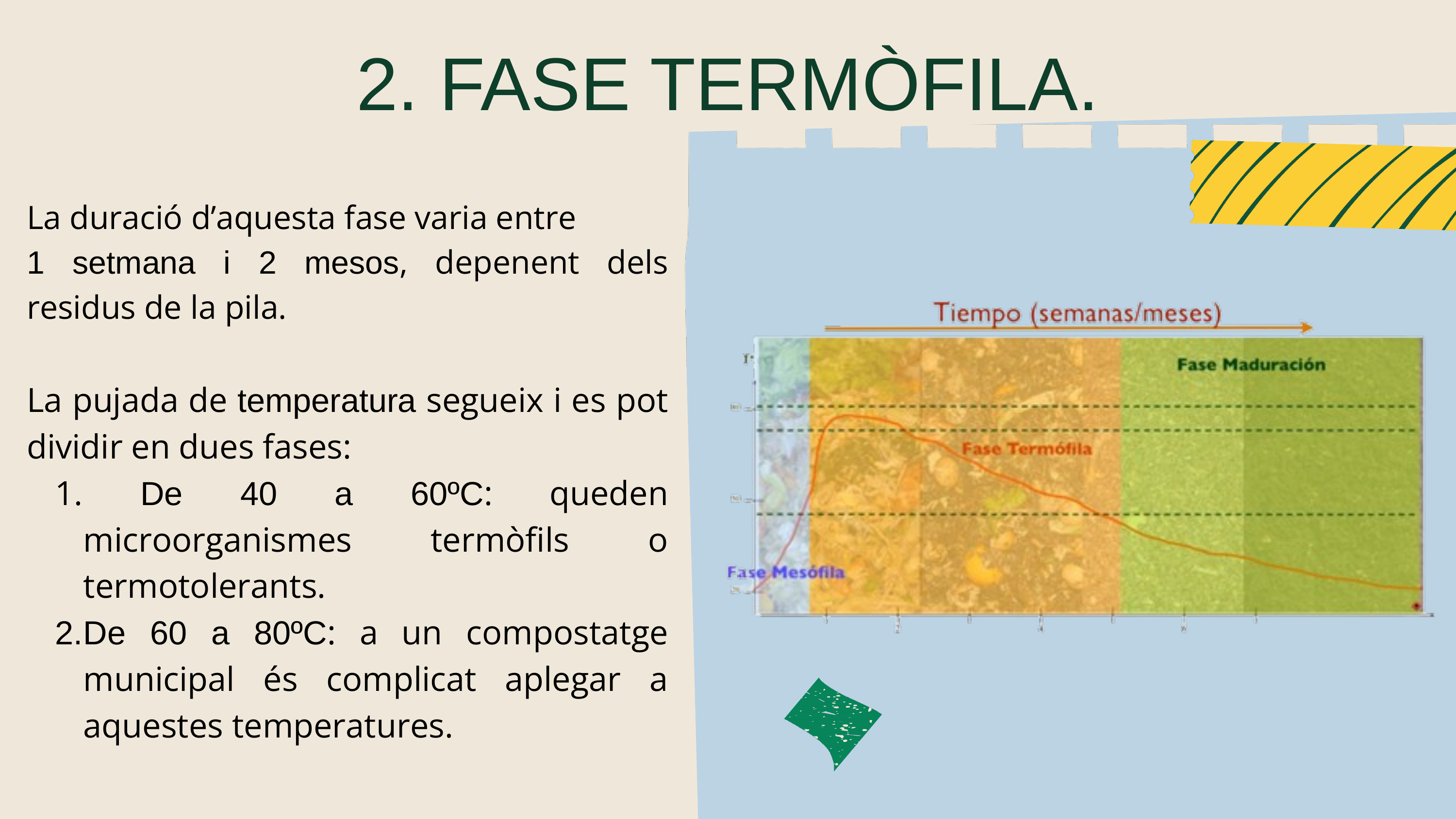

2. FASE TERMÒFILA.

La duració d’aquesta fase varia entre
1 setmana i 2 mesos, depenent dels residus de la pila.

La pujada de temperatura segueix i es pot dividir en dues fases:
 De 40 a 60ºC: queden microorganismes termòfils o termotolerants.
De 60 a 80ºC: a un compostatge municipal és complicat aplegar a aquestes temperatures.